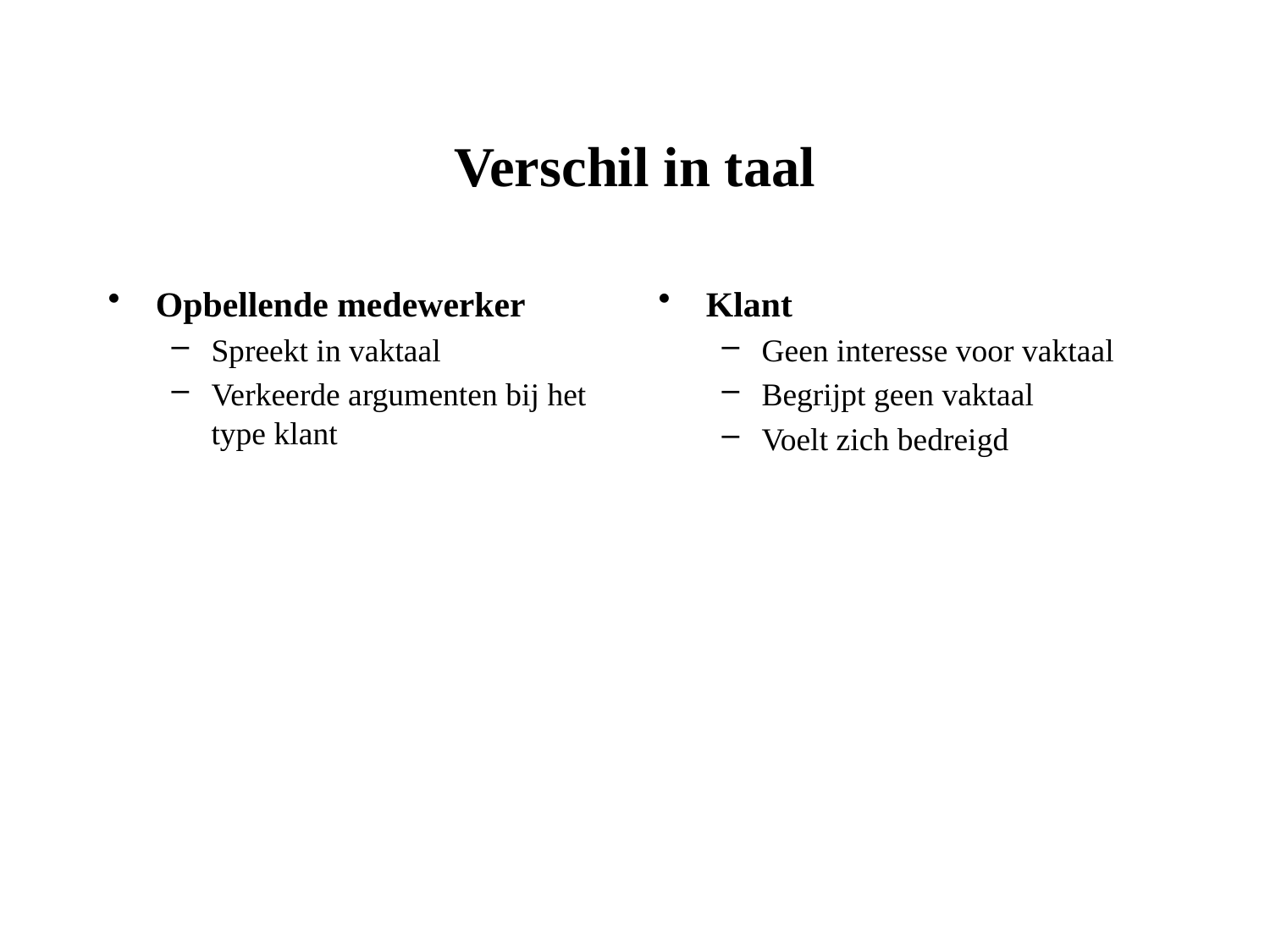

# Verschil in taal
Opbellende medewerker
Spreekt in vaktaal
Verkeerde argumenten bij het type klant

Klant
Geen interesse voor vaktaal
Begrijpt geen vaktaal
Voelt zich bedreigd